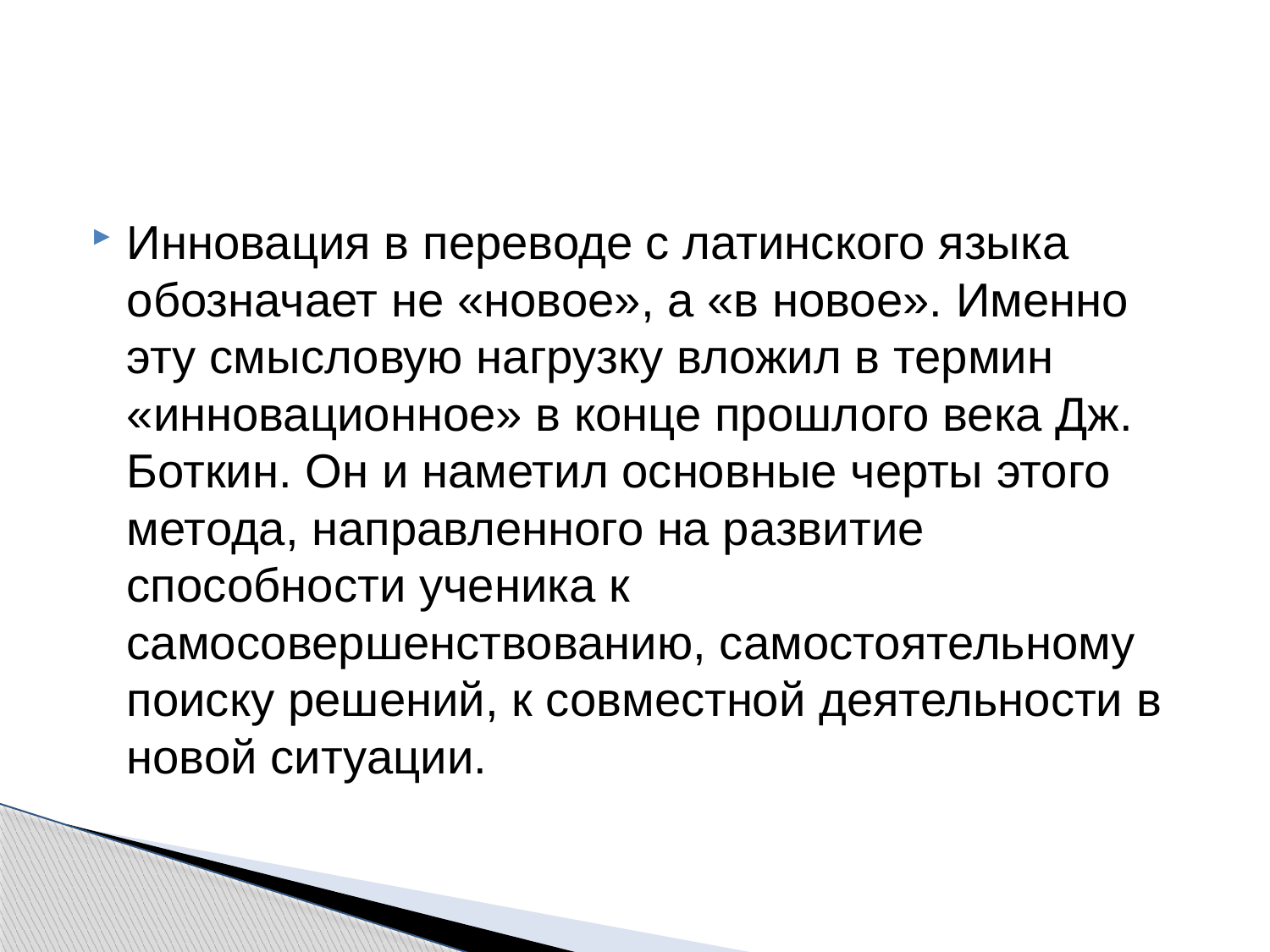

Инновация в переводе с латинского языка обозначает не «новое», а «в новое». Именно эту смысловую нагрузку вложил в термин «инновационное» в конце прошлого века Дж. Боткин. Он и наметил основные черты этого метода, направленного на развитие способности ученика к самосовершенствованию, самостоятельному поиску решений, к совместной деятельности в новой ситуации.